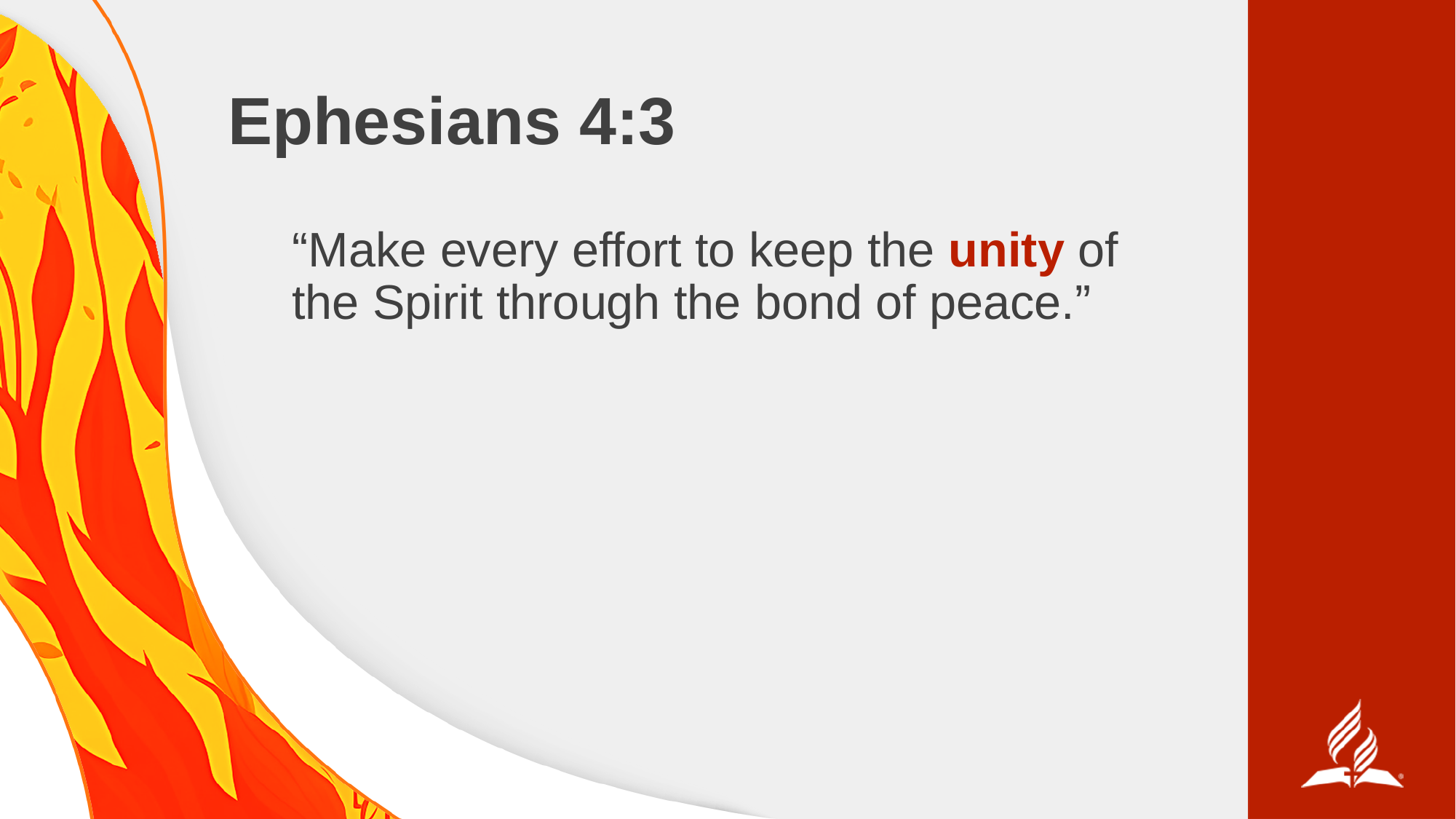

# Ephesians 4:3
“Make every effort to keep the unity of the Spirit through the bond of peace.”